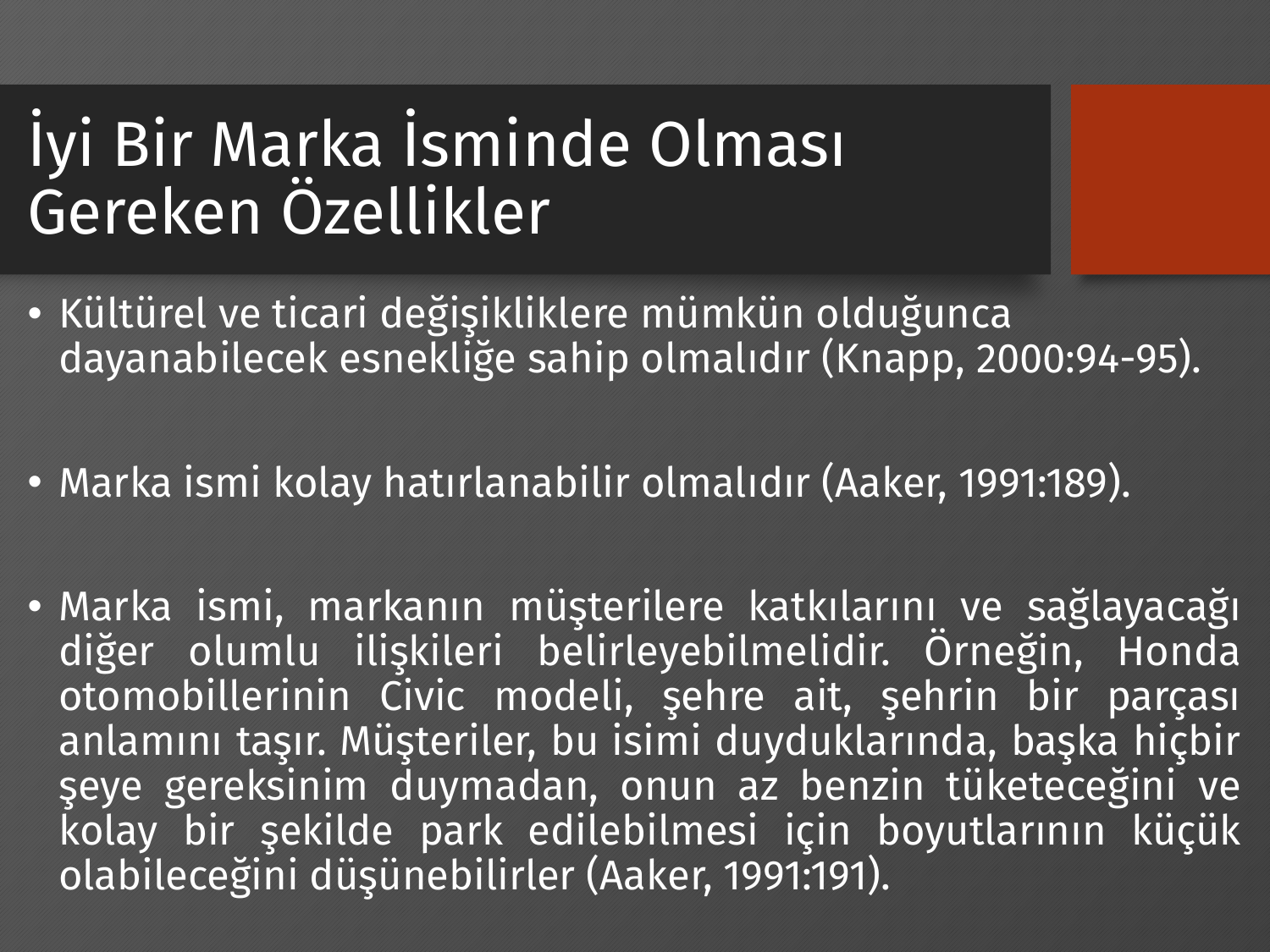

# İyi Bir Marka İsminde Olması Gereken Özellikler
Kültürel ve ticari değişikliklere mümkün olduğunca dayanabilecek esnekliğe sahip olmalıdır (Knapp, 2000:94-95).

Marka ismi kolay hatırlanabilir olmalıdır (Aaker, 1991:189).

Marka ismi, markanın müşterilere katkılarını ve sağlayacağı diğer olumlu ilişkileri belirleyebilmelidir. Örneğin, Honda otomobillerinin Civic modeli, şehre ait, şehrin bir parçası anlamını taşır. Müşteriler, bu isimi duyduklarında, başka hiçbir şeye gereksinim duymadan, onun az benzin tüketeceğini ve kolay bir şekilde park edilebilmesi için boyutlarının küçük olabileceğini düşünebilirler (Aaker, 1991:191).